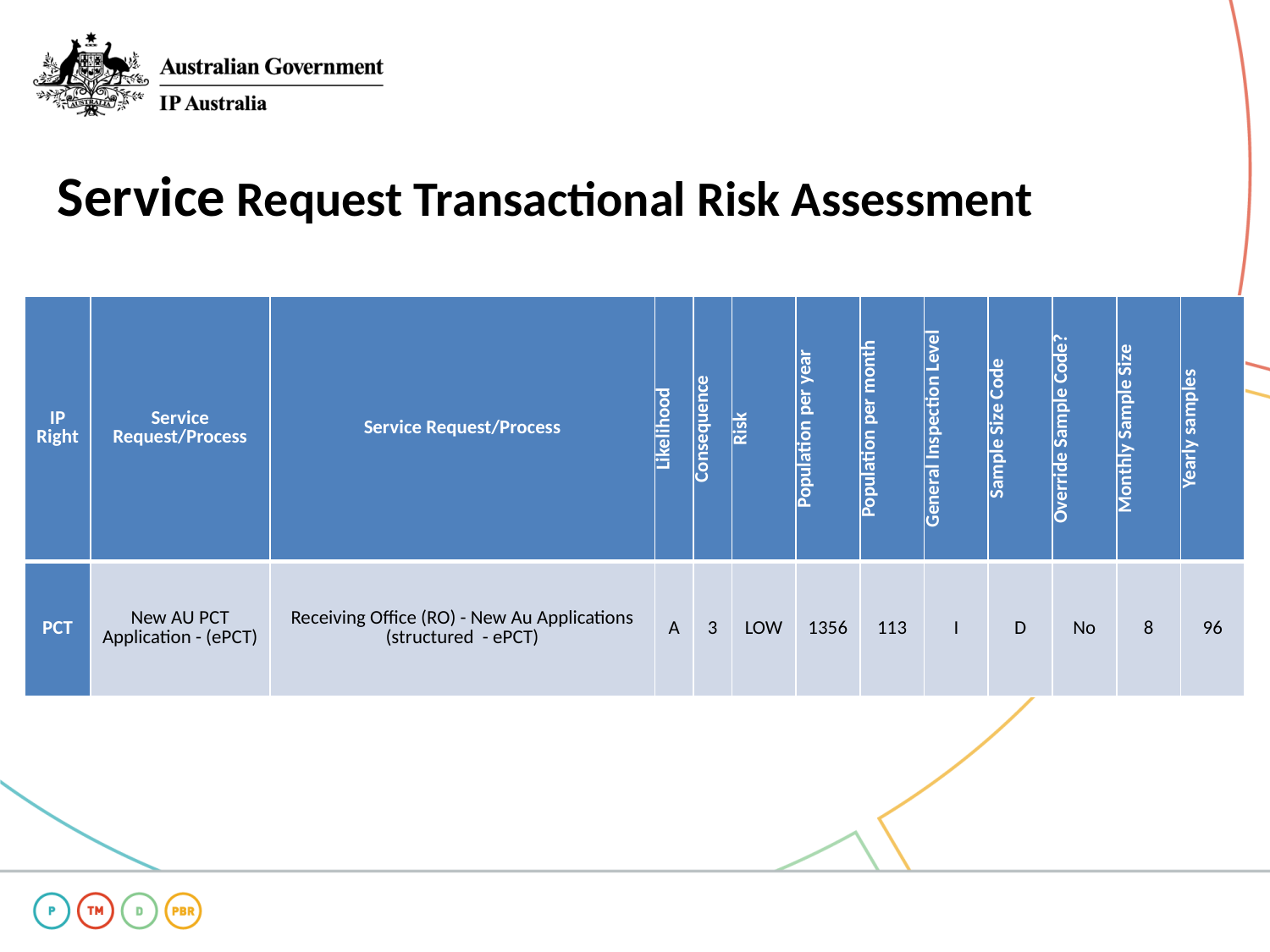

Service Request Transactional Risk Assessment
| IP Right | Service Request/Process | Service Request/Process | Likelihood | Consequence | Risk | Population per year | Population per month | General Inspection Level | Sample Size Code | Override Sample Code? | Monthly Sample Size | Yearly samples |
| --- | --- | --- | --- | --- | --- | --- | --- | --- | --- | --- | --- | --- |
| PCT | New AU PCT Application - (ePCT) | Receiving Office (RO) - New Au Applications (structured - ePCT) | A | 3 | LOW | 1356 | 113 | I | D | No | 8 | 96 |